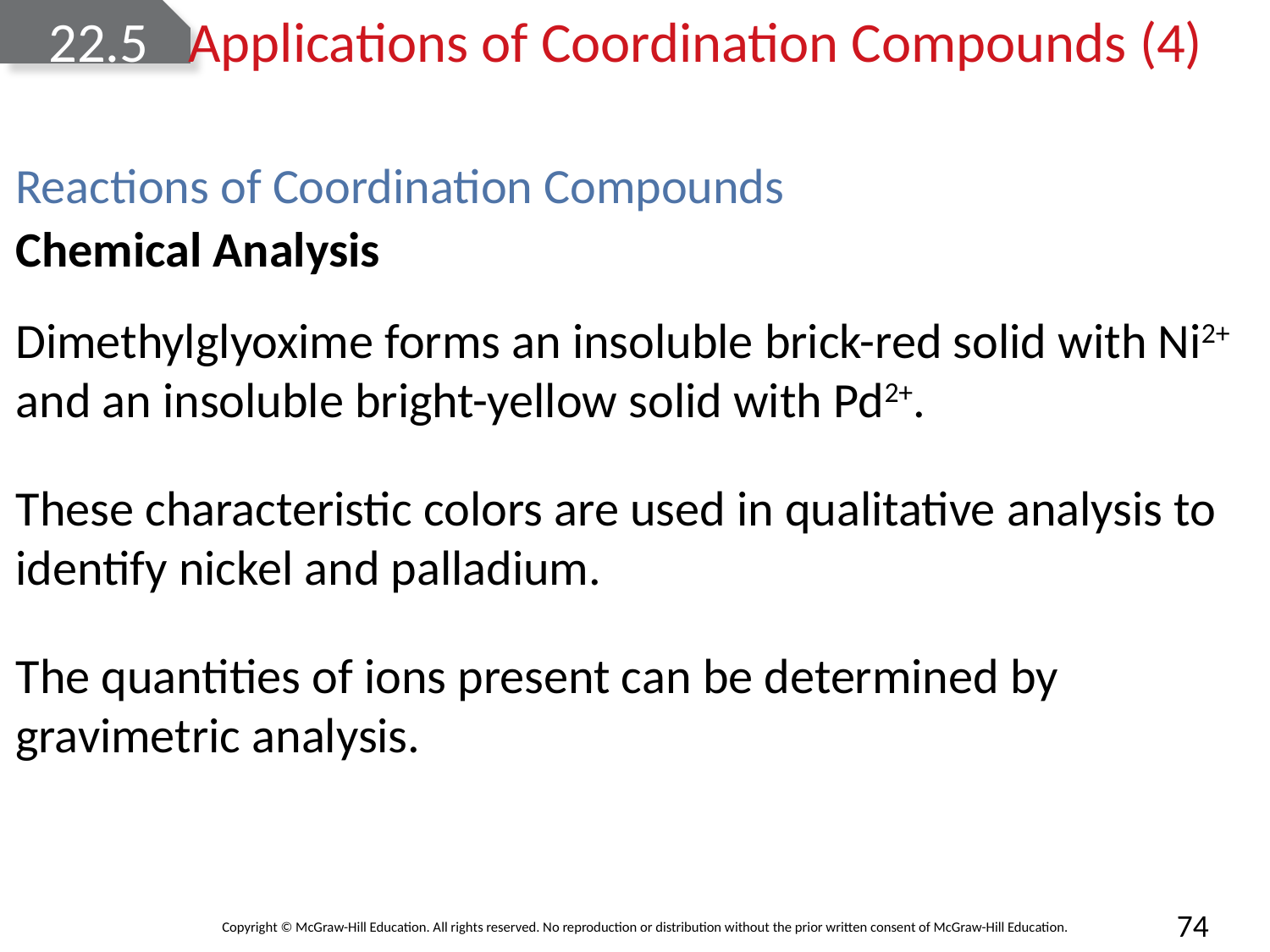

# 22.5	 Applications of Coordination Compounds (4)
Reactions of Coordination Compounds
Chemical Analysis
Dimethylglyoxime forms an insoluble brick-red solid with Ni2+ and an insoluble bright-yellow solid with Pd2+.
These characteristic colors are used in qualitative analysis to identify nickel and palladium.
The quantities of ions present can be determined by gravimetric analysis.